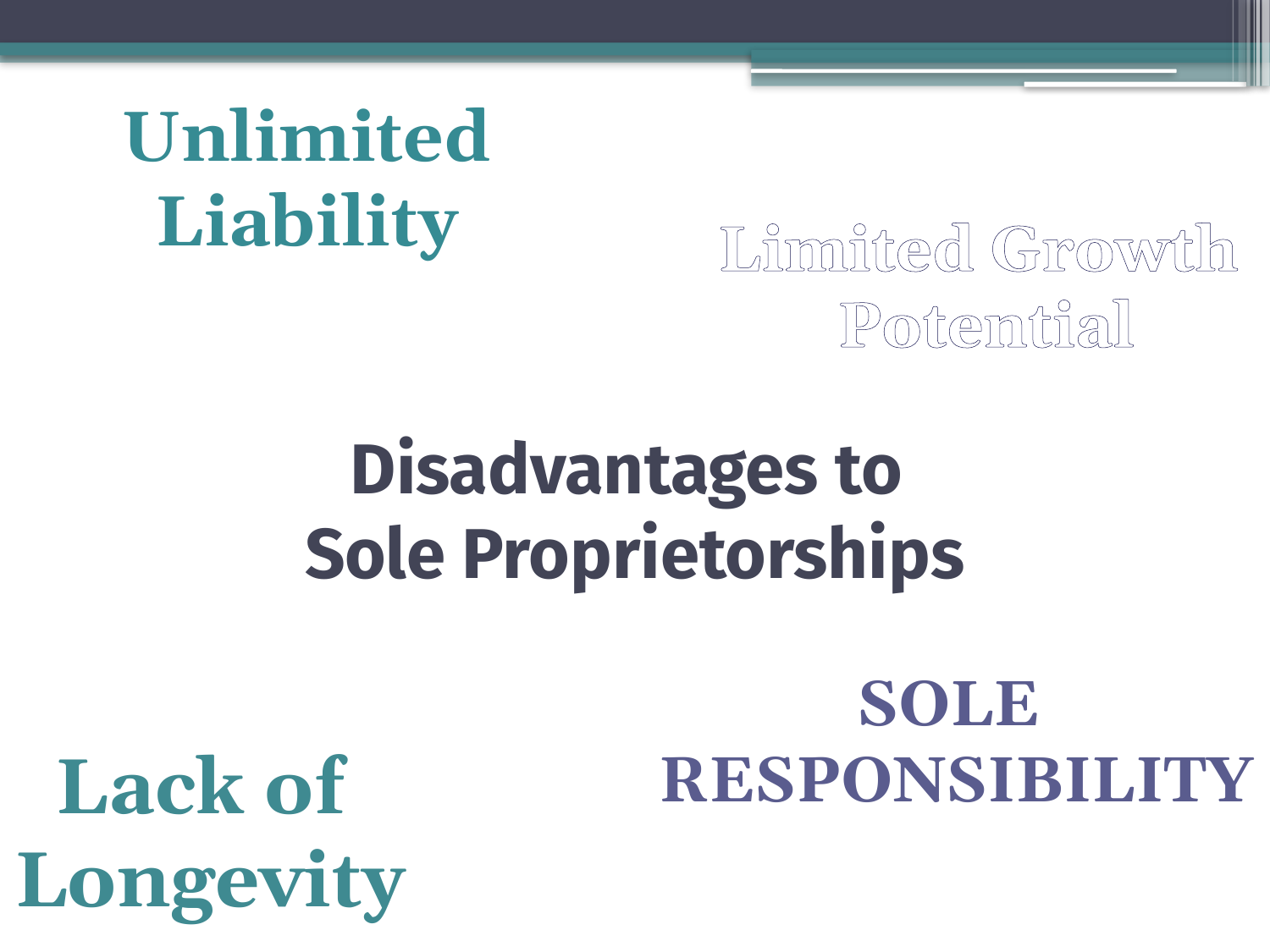

Unlimited Liability
Limited Growth
Potential
# Disadvantages to Sole Proprietorships
Sole
Responsibility
Lack of
Longevity